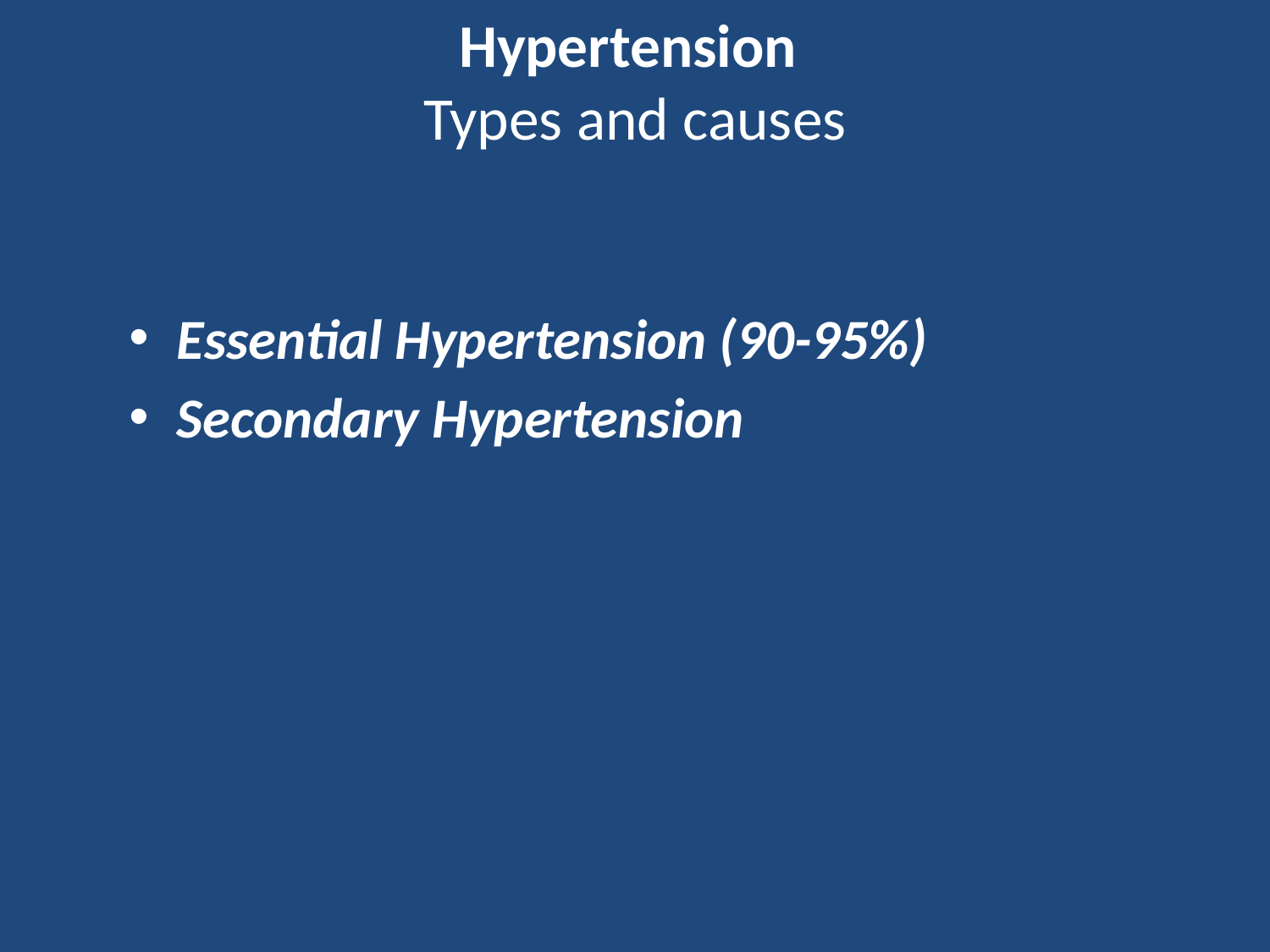

# Hypertension Types and causes
Essential Hypertension (90-95%)
Secondary Hypertension